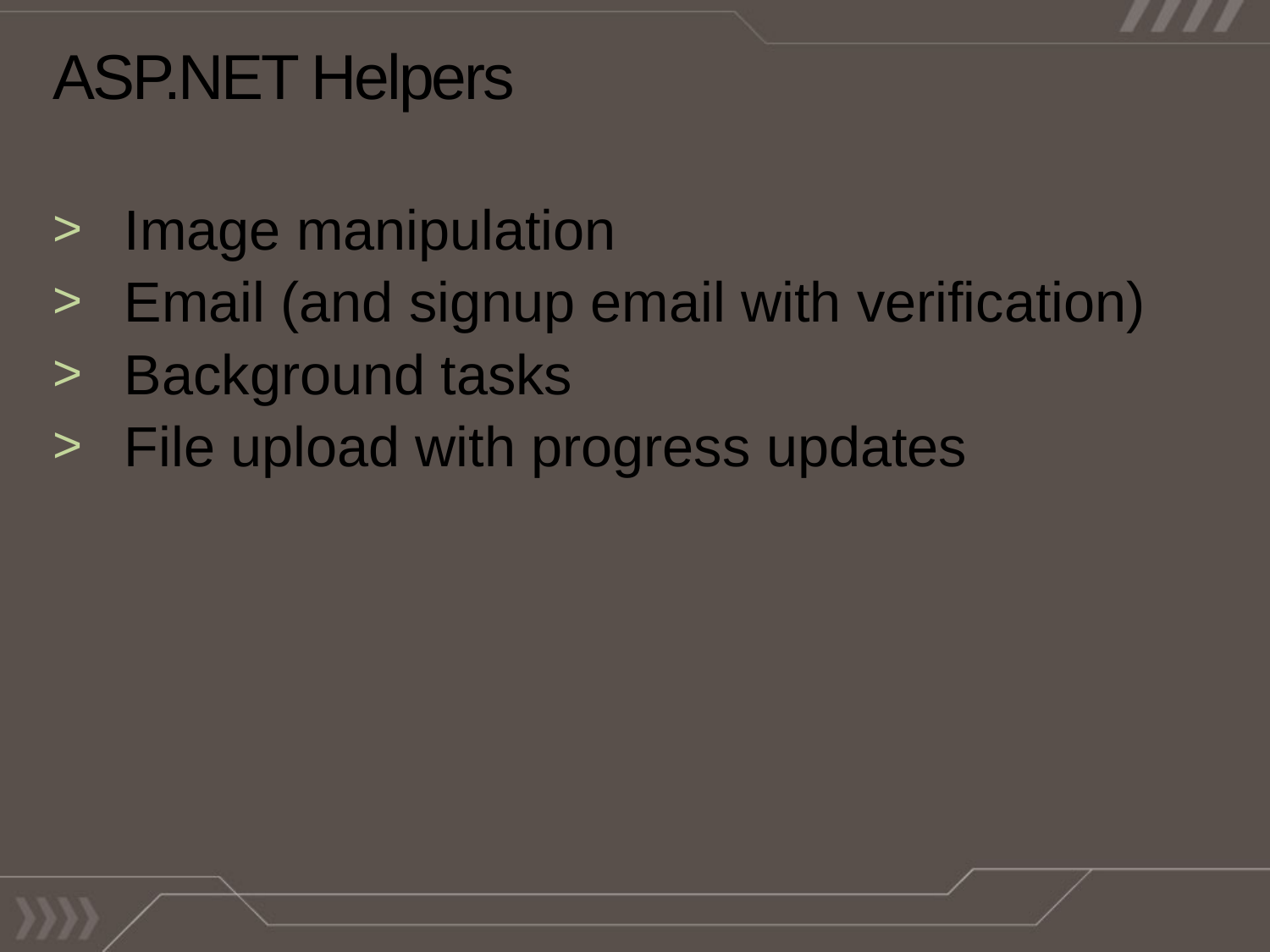

# ASP.NET Helpers
Image manipulation
Email (and signup email with verification)
Background tasks
File upload with progress updates